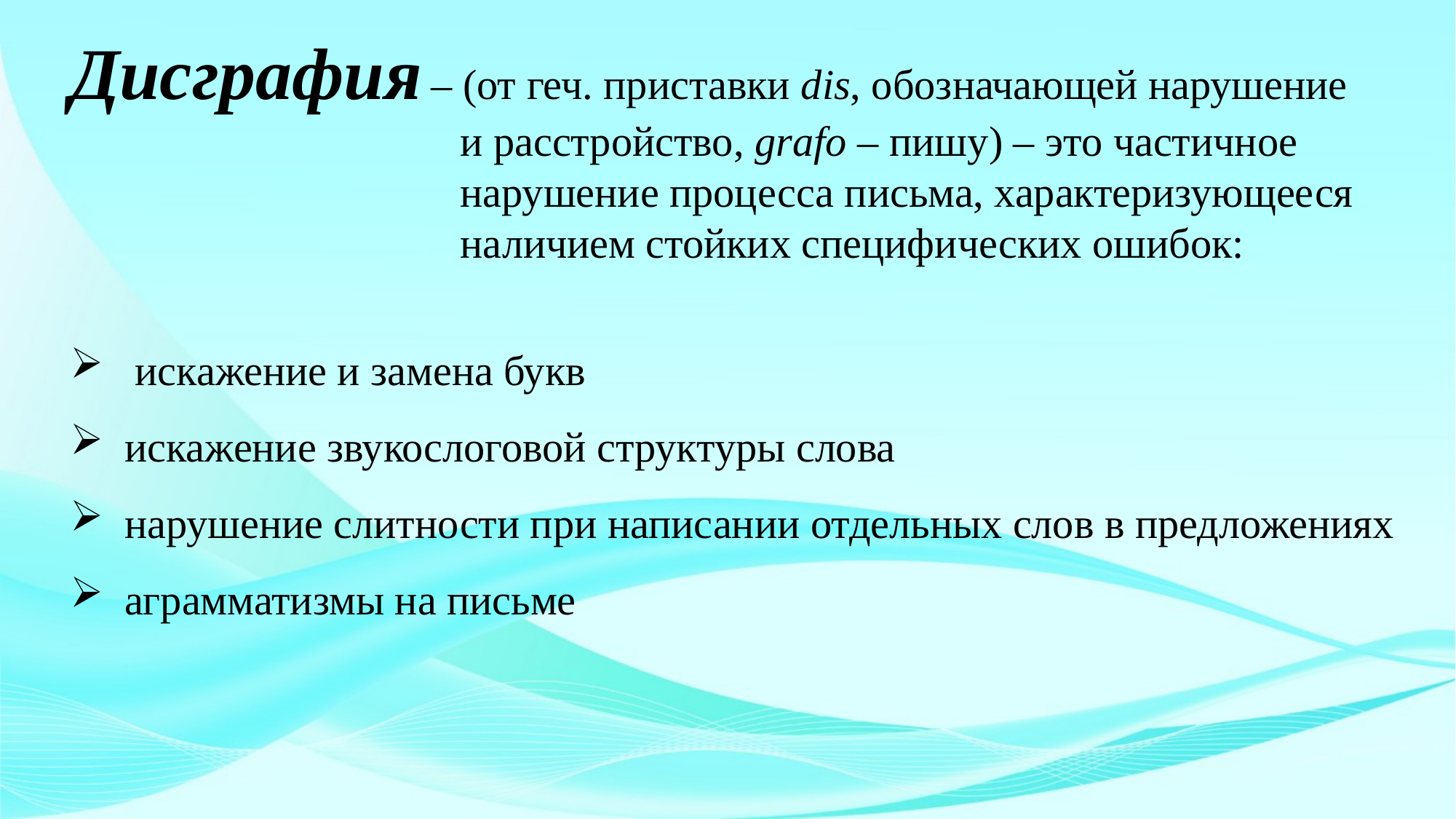

Дисграфия – (от геч. приставки dis, обозначающей нарушение
                                     и расстройство, grafo – пишу) – это частичное
                                     нарушение процесса письма, характеризующееся
                                     наличием стойких специфических ошибок:

 искажение и замена букв
искажение звукослоговой структуры слова
нарушение слитности при написании отдельных слов в предложениях
аграмматизмы на письме